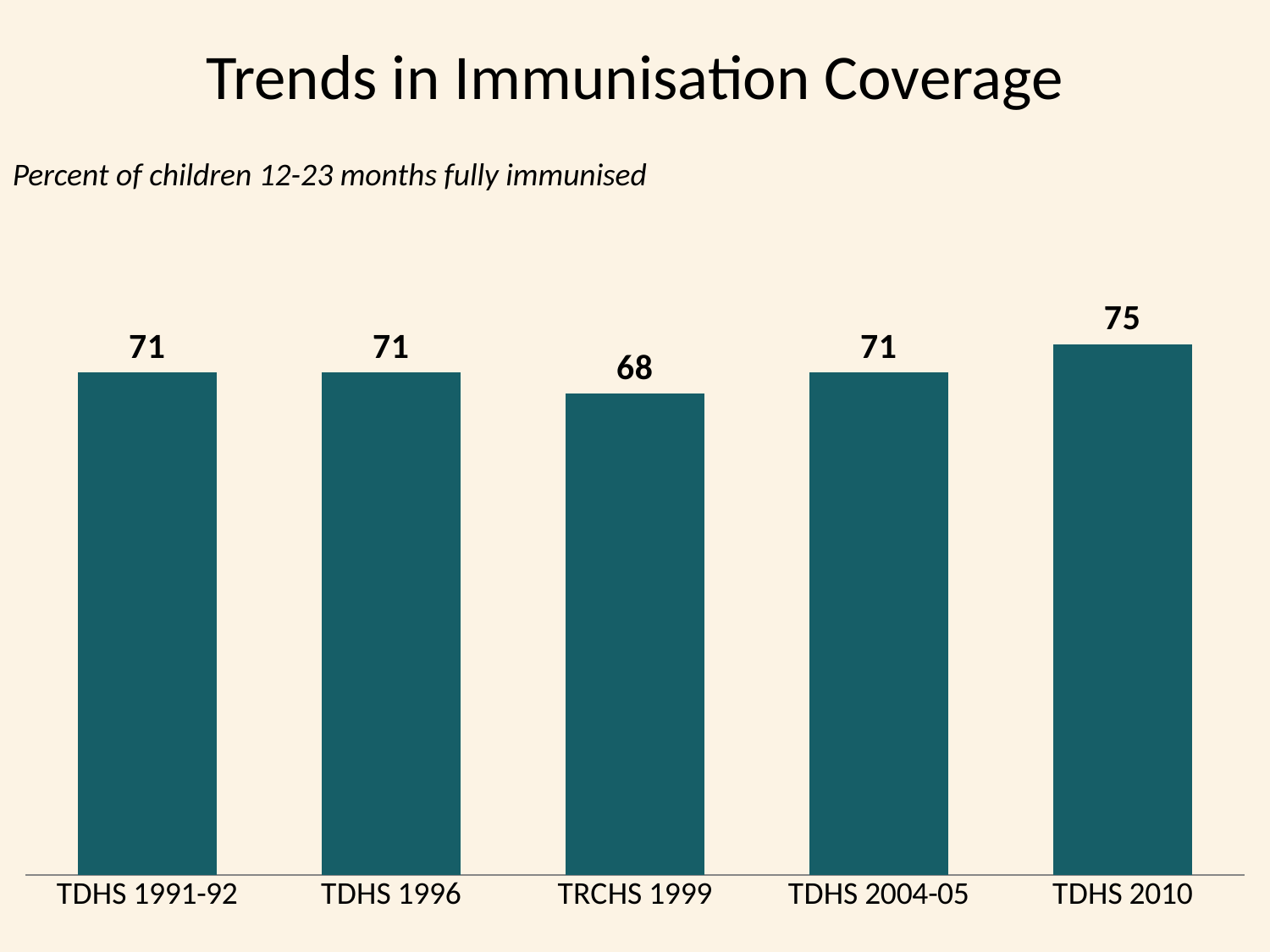

# Trends in Immunisation Coverage
Percent of children 12-23 months fully immunised

### Chart

| Category | Column1 |
|---|---|
| TDHS 1991-92 | 71.0 |
| TDHS 1996 | 71.0 |
| TRCHS 1999 | 68.0 |
| TDHS 2004-05 | 71.0 |
| TDHS 2010 | 75.0 |